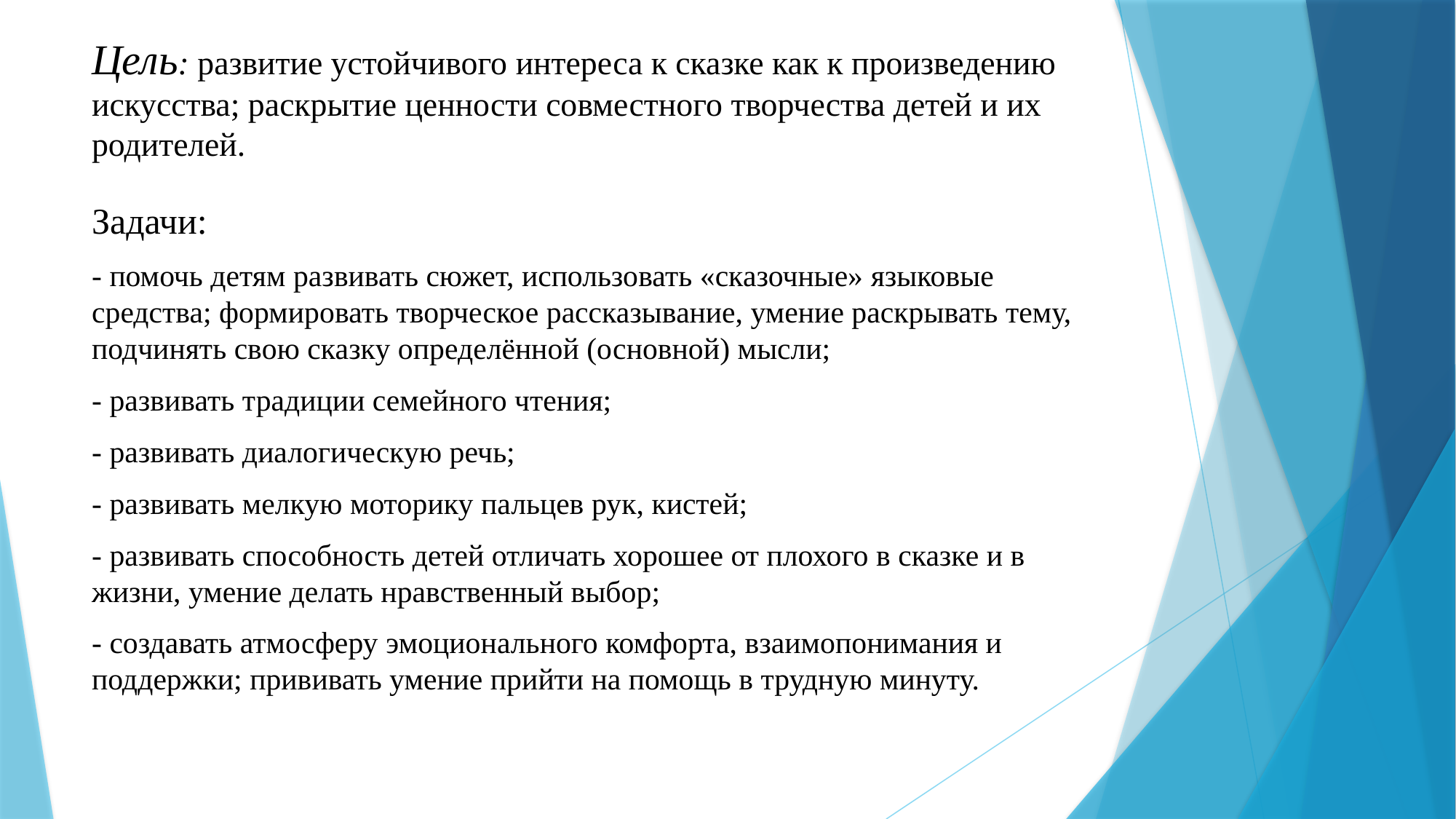

# Цель: развитие устойчивого интереса к сказке как к произведению искусства; раскрытие ценности совместного творчества детей и их родителей.
Задачи:
- помочь детям развивать сюжет, использовать «сказочные» языковые средства; формировать творческое рассказывание, умение раскрывать тему, подчинять свою сказку определённой (основной) мысли;
- развивать традиции семейного чтения;
- развивать диалогическую речь;
- развивать мелкую моторику пальцев рук, кистей;
- развивать способность детей отличать хорошее от плохого в сказке и в жизни, умение делать нравственный выбор;
- создавать атмосферу эмоционального комфорта, взаимопонимания и поддержки; прививать умение прийти на помощь в трудную минуту.